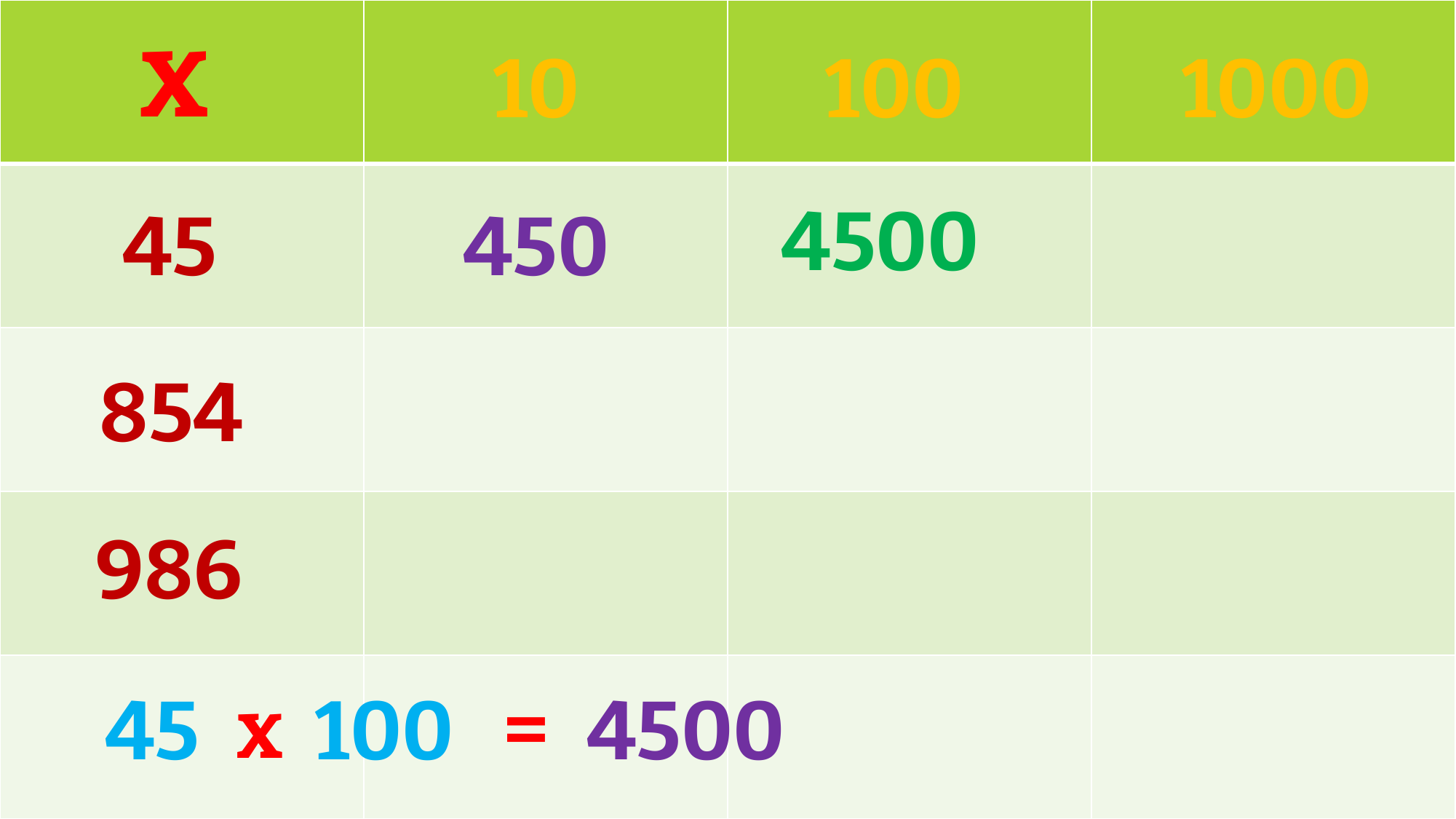

|  |  |  |  |
| --- | --- | --- | --- |
|  |  |  |  |
|  |  |  |  |
|  |  |  |  |
|  |  |  |  |
x
10
100
1000
4500
45
450
854
986
x
=
45
100
4500